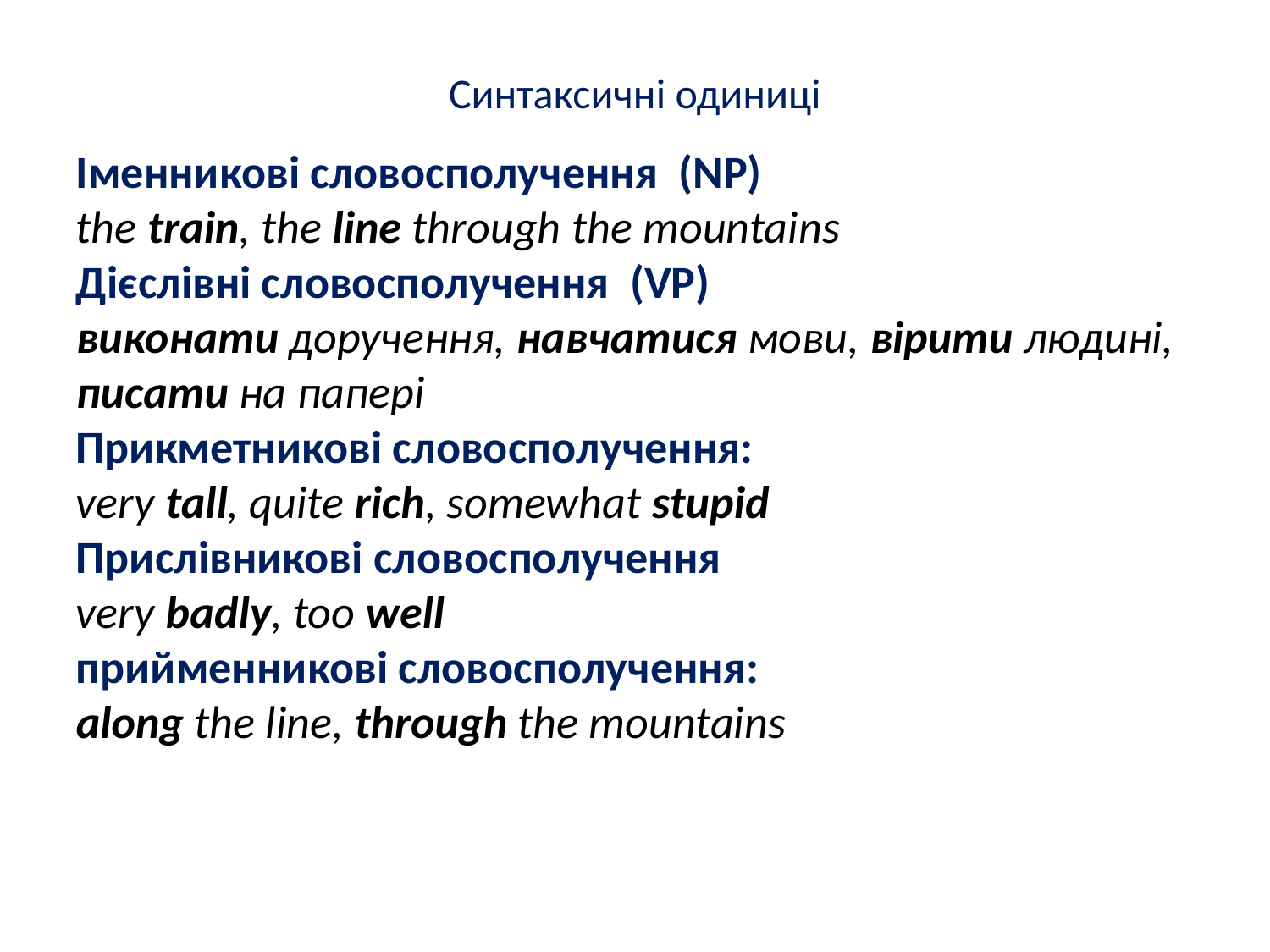

Синтаксичні одиниці
Іменникові словосполучення  (NP)
the train, the line through the mountains
Дієслівні словосполучення  (VP)
виконати доручення, навчатися мови, вірити людині, писати на папері
Прикметникові словосполучення:
very tall, quite rich, somewhat stupid
Прислівникові словосполучення
very badly, too well
прийменникові словосполучення:
along the line, through the mountains